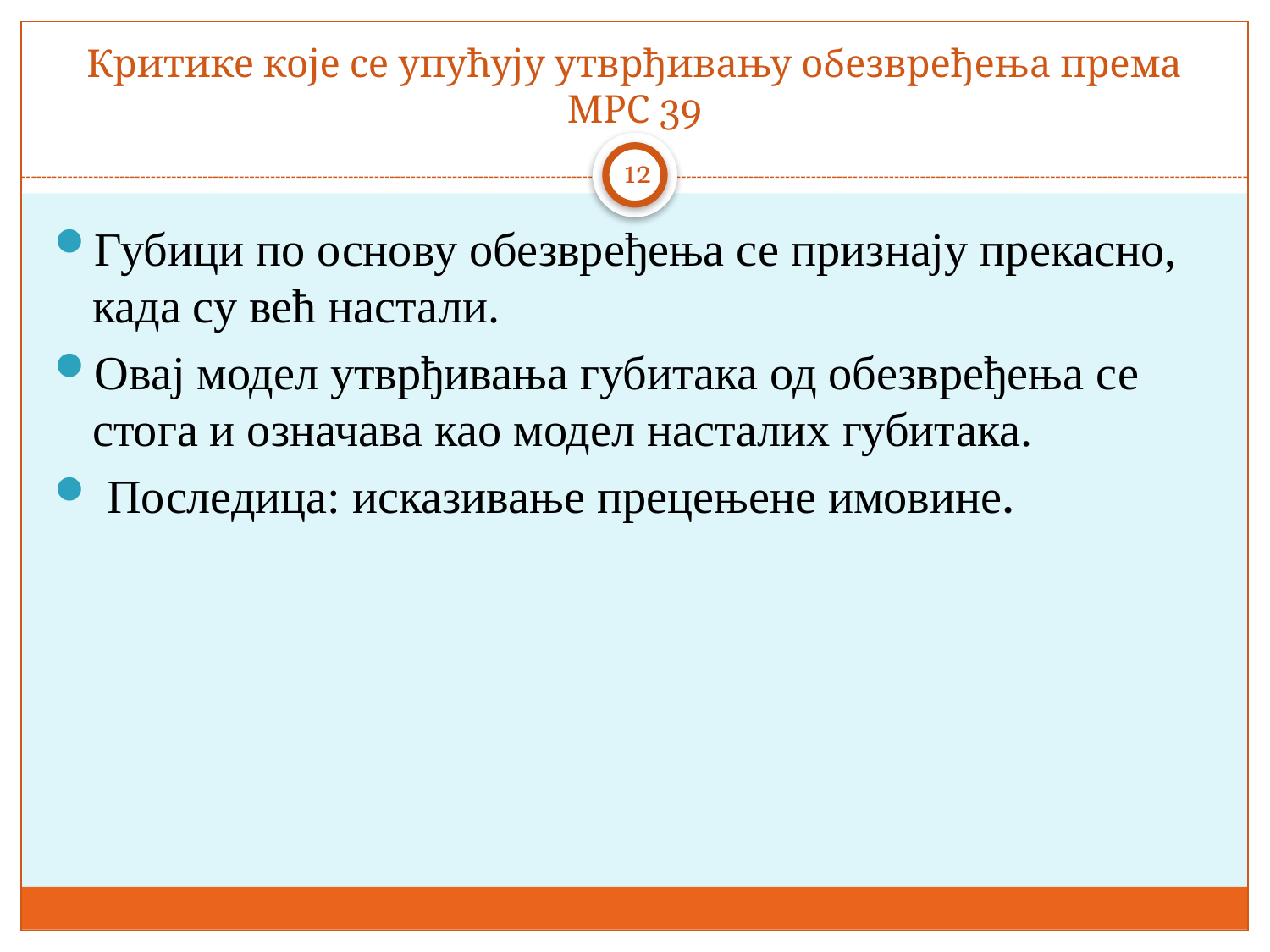

# Критике које се упућују утврђивању обезвређења према МРС 39
12
Губици по основу обезвређења се признају прекасно, када су већ настали.
Овај модел утврђивања губитака од обезвређења се стога и означава као модел насталих губитака.
 Последица: исказивање прецењене имовине.